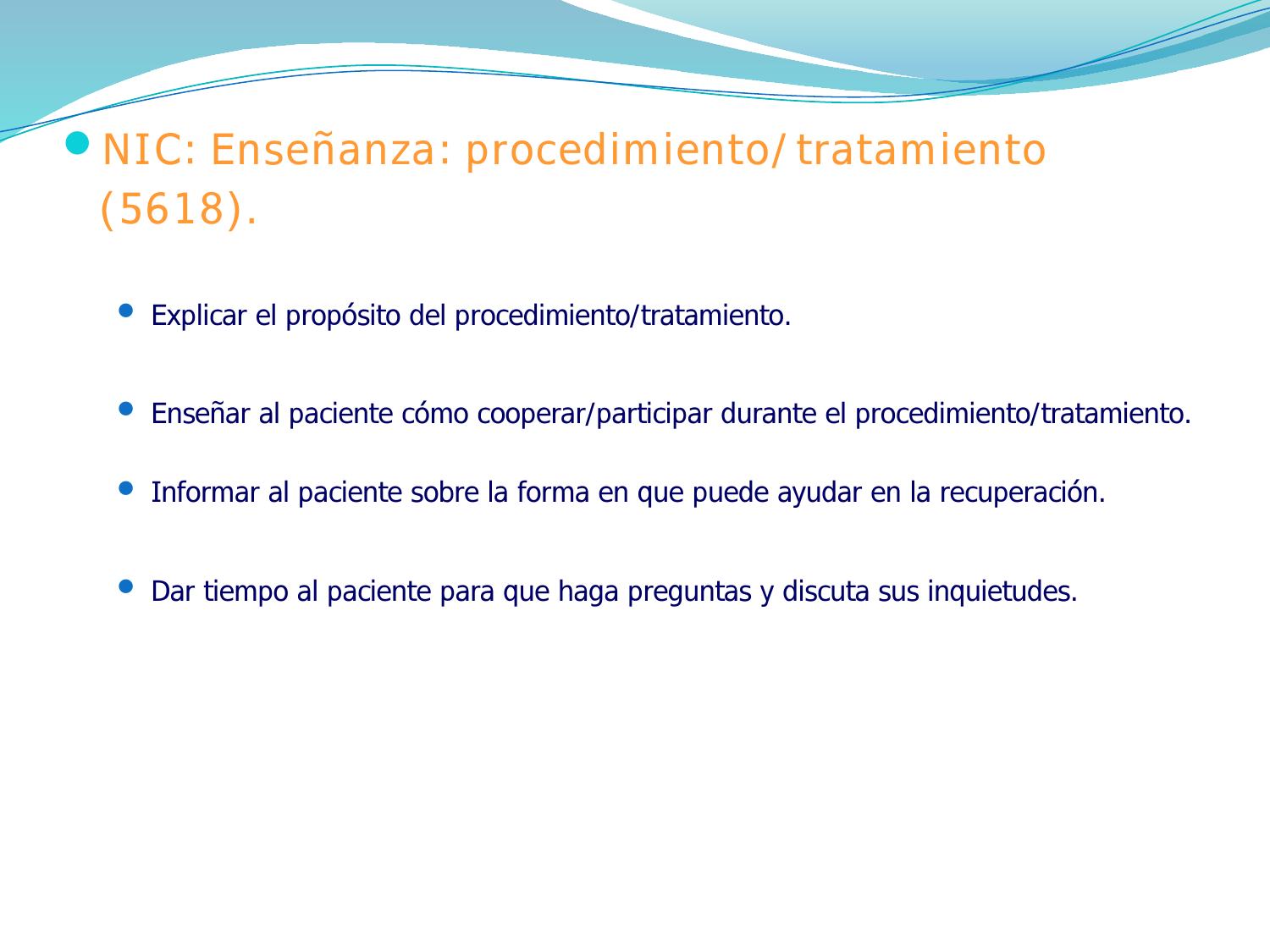

NIC: Enseñanza: procedimiento/tratamiento
	(5618).

Explicar el propósito del procedimiento/tratamiento.

Enseñar al paciente cómo cooperar/participar durante el procedimiento/tratamiento.

Informar al paciente sobre la forma en que puede ayudar en la recuperación.

Dar tiempo al paciente para que haga preguntas y discuta sus inquietudes.